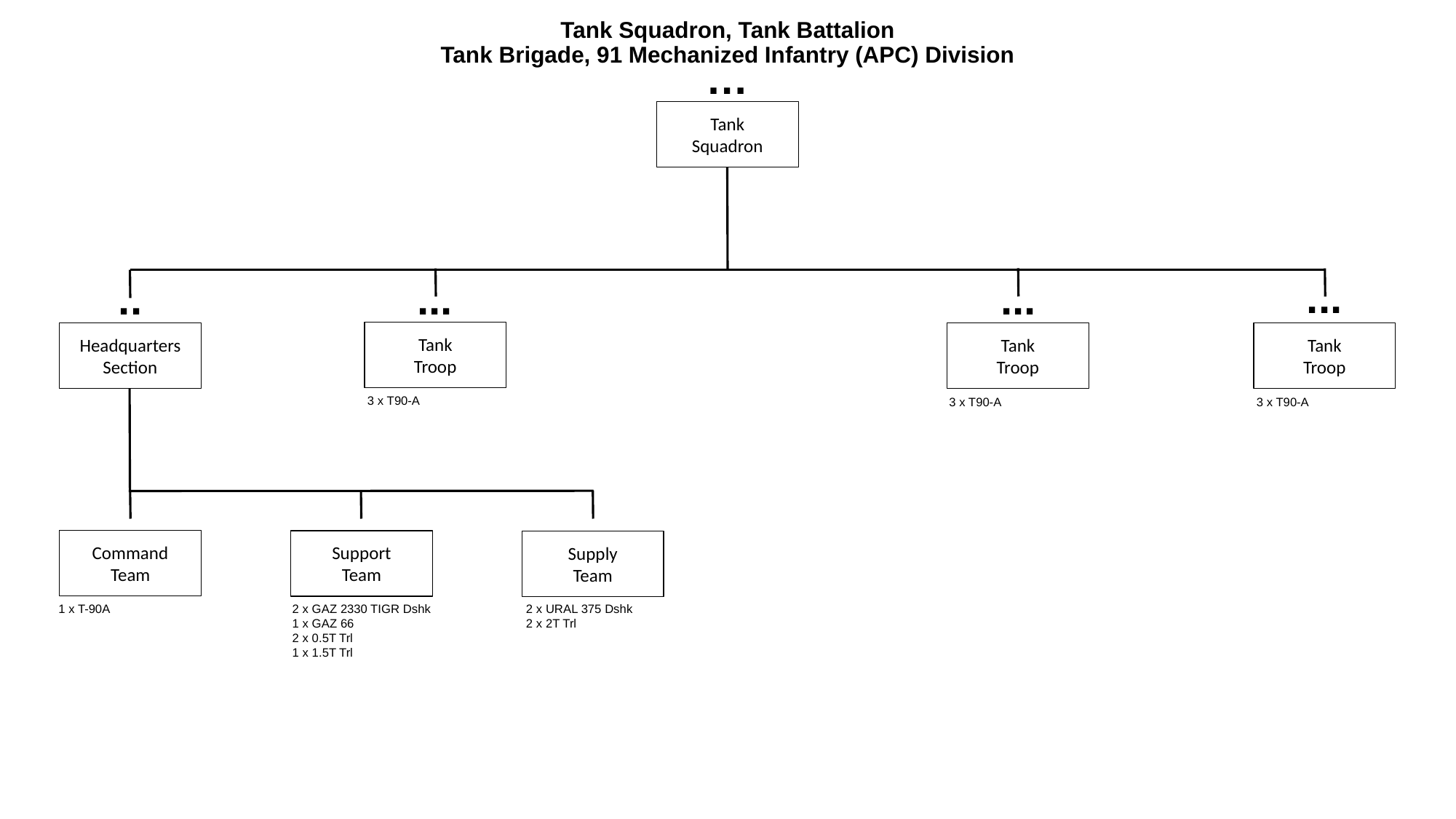

# Tank Squadron, Tank Battalion Tank Brigade, 91 Mechanized Infantry (APC) Division
…
Tank
Squadron
...
..
...
...
Tank
Troop
Headquarters
Section
Tank
Troop
Tank
Troop
3 x T90-A
3 x T90-A
3 x T90-A
Command
Team
Support
Team
Supply
Team
1 x T-90A
2 x GAZ 2330 TIGR Dshk
1 x GAZ 66
2 x 0.5T Trl
1 x 1.5T Trl
2 x URAL 375 Dshk
2 x 2T Trl